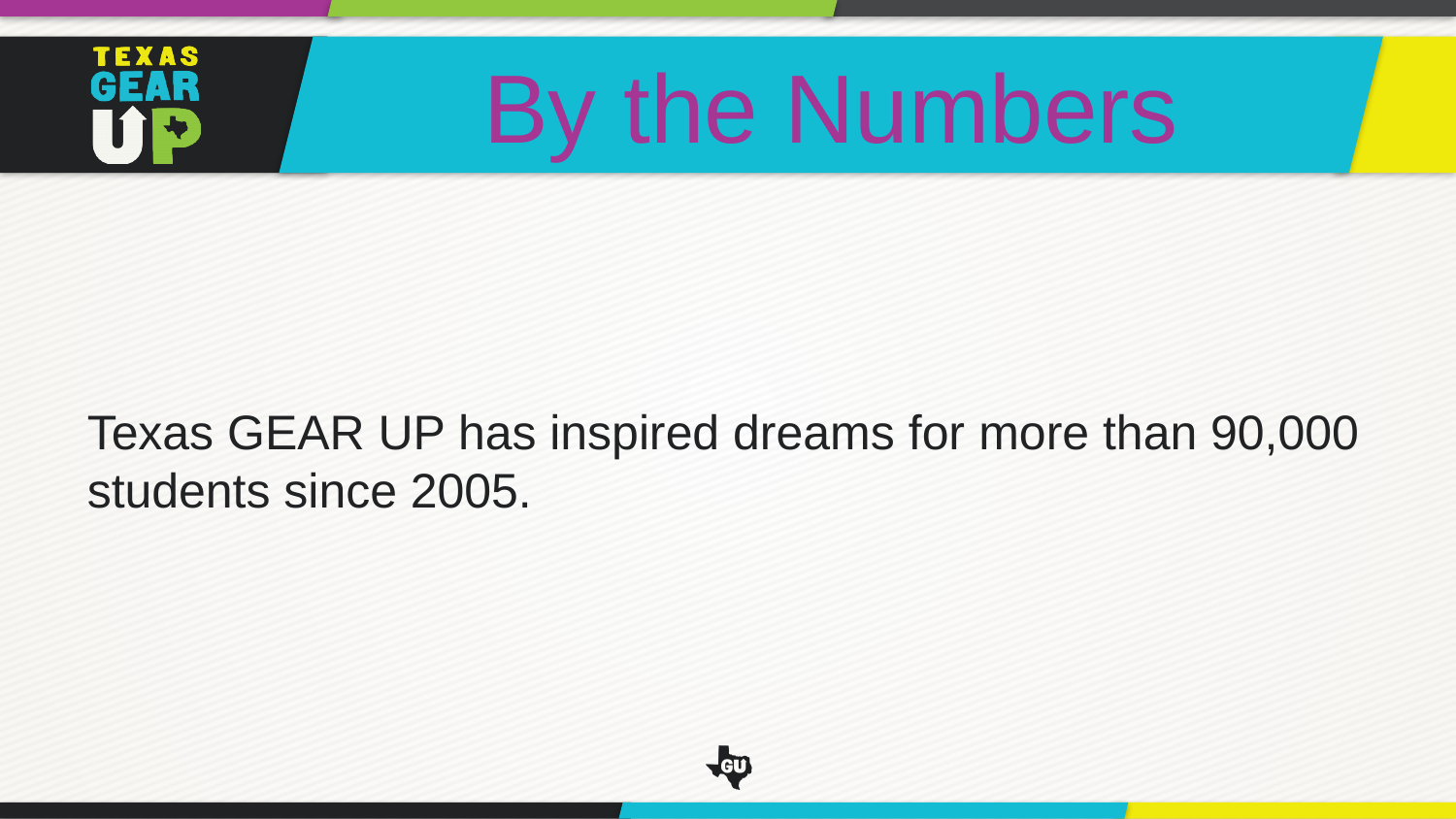

By the Numbers
Texas GEAR UP has inspired dreams for more than 90,000 students since 2005.